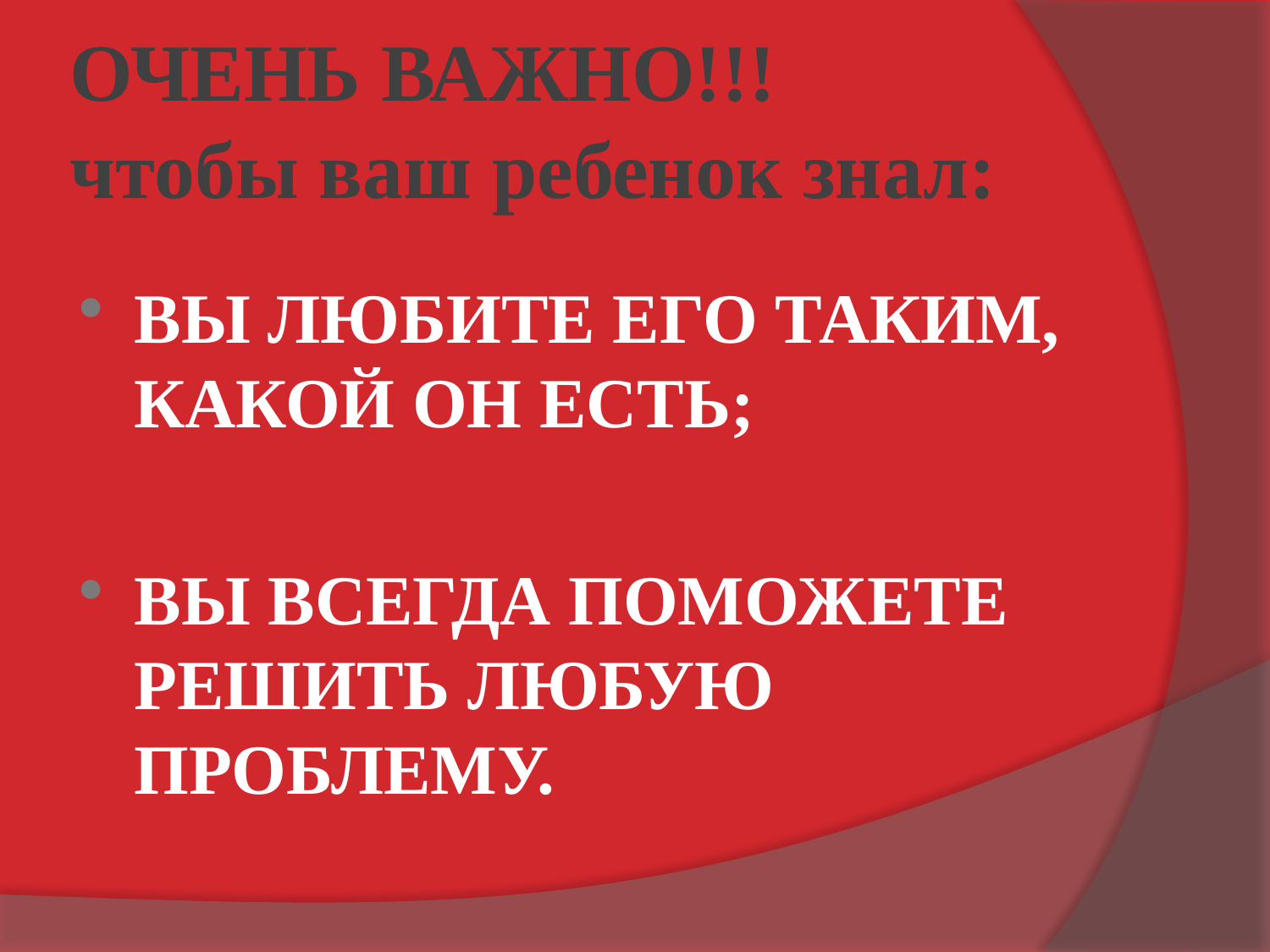

# ОЧЕНЬ ВАЖНО!!! чтобы ваш ребенок знал:
ВЫ ЛЮБИТЕ ЕГО ТАКИМ, КАКОЙ ОН ЕСТЬ;

ВЫ ВСЕГДА ПОМОЖЕТЕ РЕШИТЬ ЛЮБУЮ ПРОБЛЕМУ.